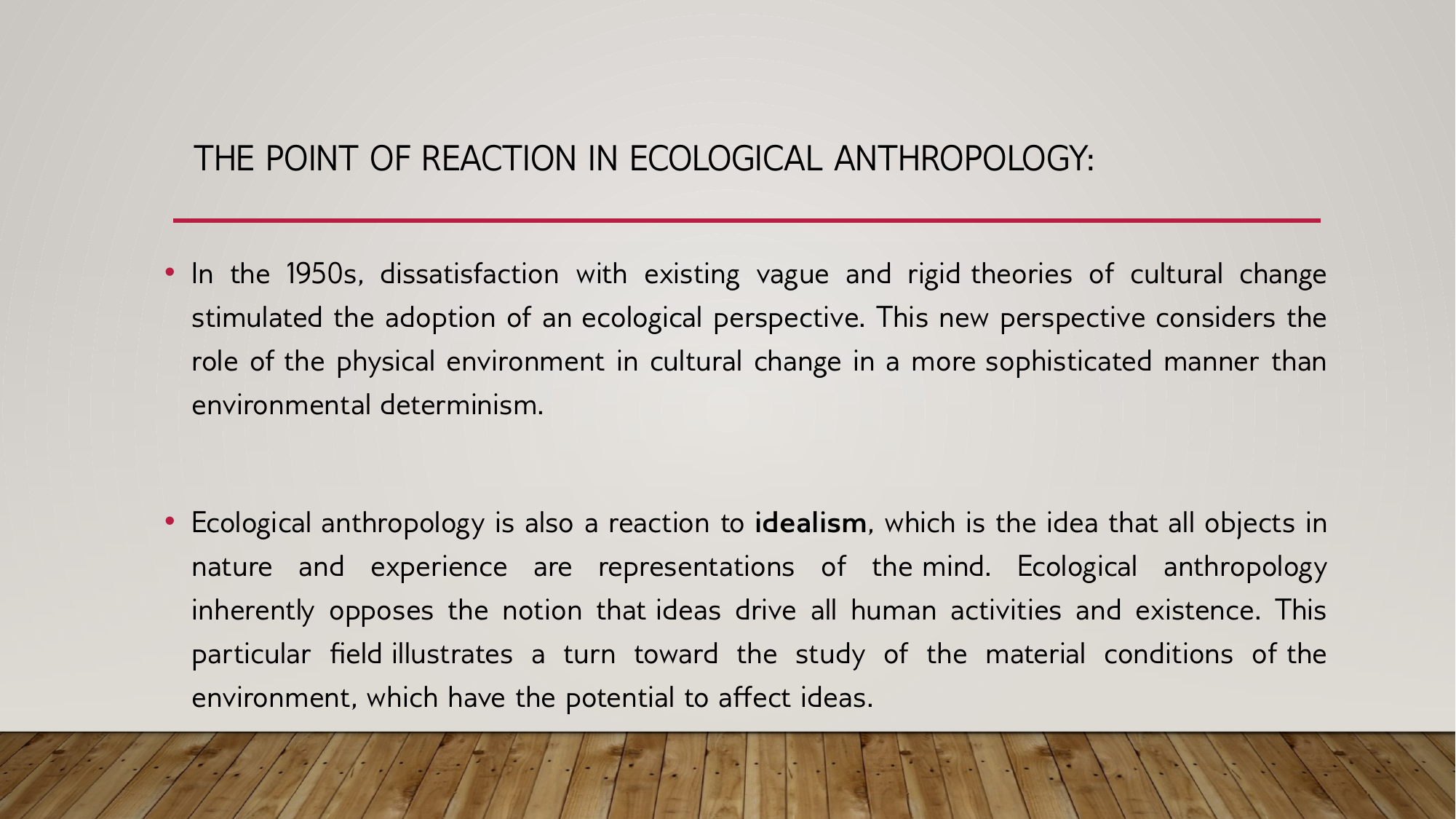

# tHE POINT OF REACTION IN ECOLOGICAL ANTHROPOLOGY:
In the 1950s, dissatisfaction with existing vague and rigid theories of cultural change stimulated the adoption of an ecological perspective. This new perspective considers the role of the physical environment in cultural change in a more sophisticated manner than environmental determinism.

Ecological anthropology is also a reaction to idealism, which is the idea that all objects in nature and experience are representations of the mind. Ecological anthropology inherently opposes the notion that ideas drive all human activities and existence. This particular field illustrates a turn toward the study of the material conditions of the environment, which have the potential to affect ideas.